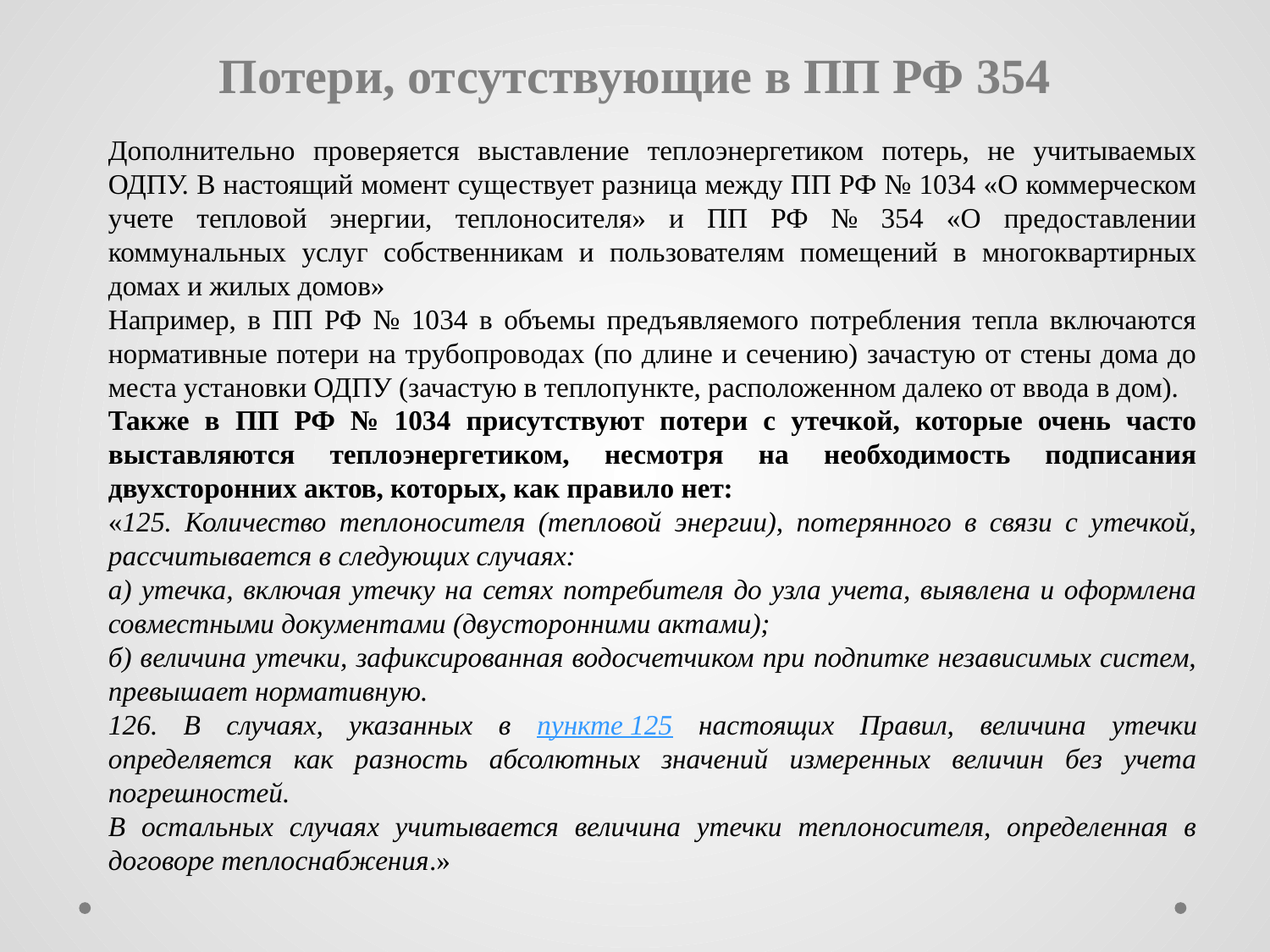

# Потери, отсутствующие в ПП РФ 354
Дополнительно проверяется выставление теплоэнергетиком потерь, не учитываемых ОДПУ. В настоящий момент существует разница между ПП РФ № 1034 «О коммерческом учете тепловой энергии, теплоносителя» и ПП РФ № 354 «О предоставлении коммунальных услуг собственникам и пользователям помещений в многоквартирных домах и жилых домов»
Например, в ПП РФ № 1034 в объемы предъявляемого потребления тепла включаются нормативные потери на трубопроводах (по длине и сечению) зачастую от стены дома до места установки ОДПУ (зачастую в теплопункте, расположенном далеко от ввода в дом).
Также в ПП РФ № 1034 присутствуют потери с утечкой, которые очень часто выставляются теплоэнергетиком, несмотря на необходимость подписания двухсторонних актов, которых, как правило нет:
«125. Количество теплоносителя (тепловой энергии), потерянного в связи с утечкой, рассчитывается в следующих случаях:
а) утечка, включая утечку на сетях потребителя до узла учета, выявлена и оформлена совместными документами (двусторонними актами);
б) величина утечки, зафиксированная водосчетчиком при подпитке независимых систем, превышает нормативную.
126. В случаях, указанных в пункте 125 настоящих Правил, величина утечки определяется как разность абсолютных значений измеренных величин без учета погрешностей.
В остальных случаях учитывается величина утечки теплоносителя, определенная в договоре теплоснабжения.»